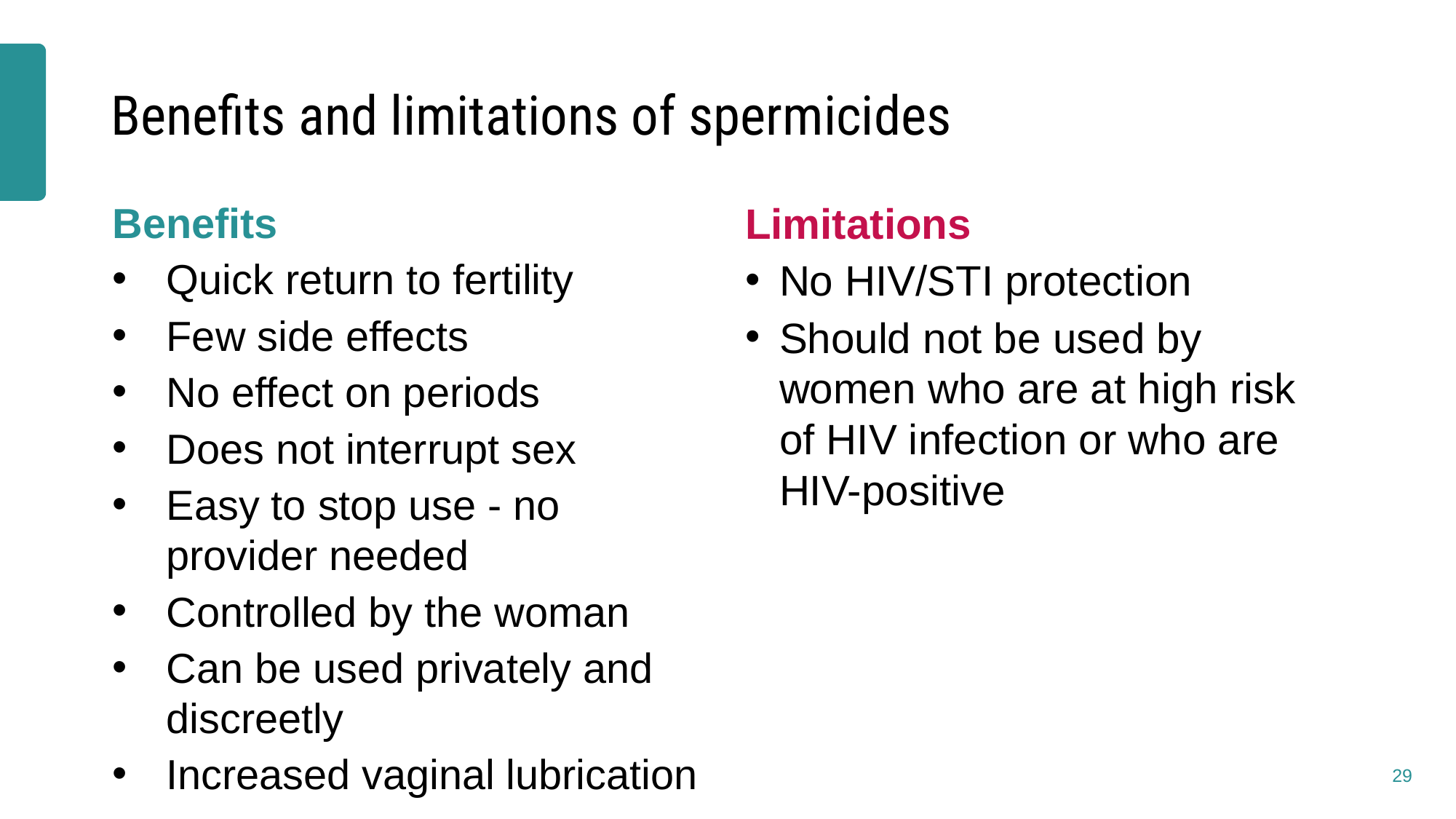

# Benefits and limitations of spermicides
Benefits
Quick return to fertility
Few side effects
No effect on periods
Does not interrupt sex
Easy to stop use - no provider needed
Controlled by the woman
Can be used privately and discreetly
Increased vaginal lubrication

Limitations
No HIV/STI protection
Should not be used by women who are at high risk of HIV infection or who are HIV-positive

29